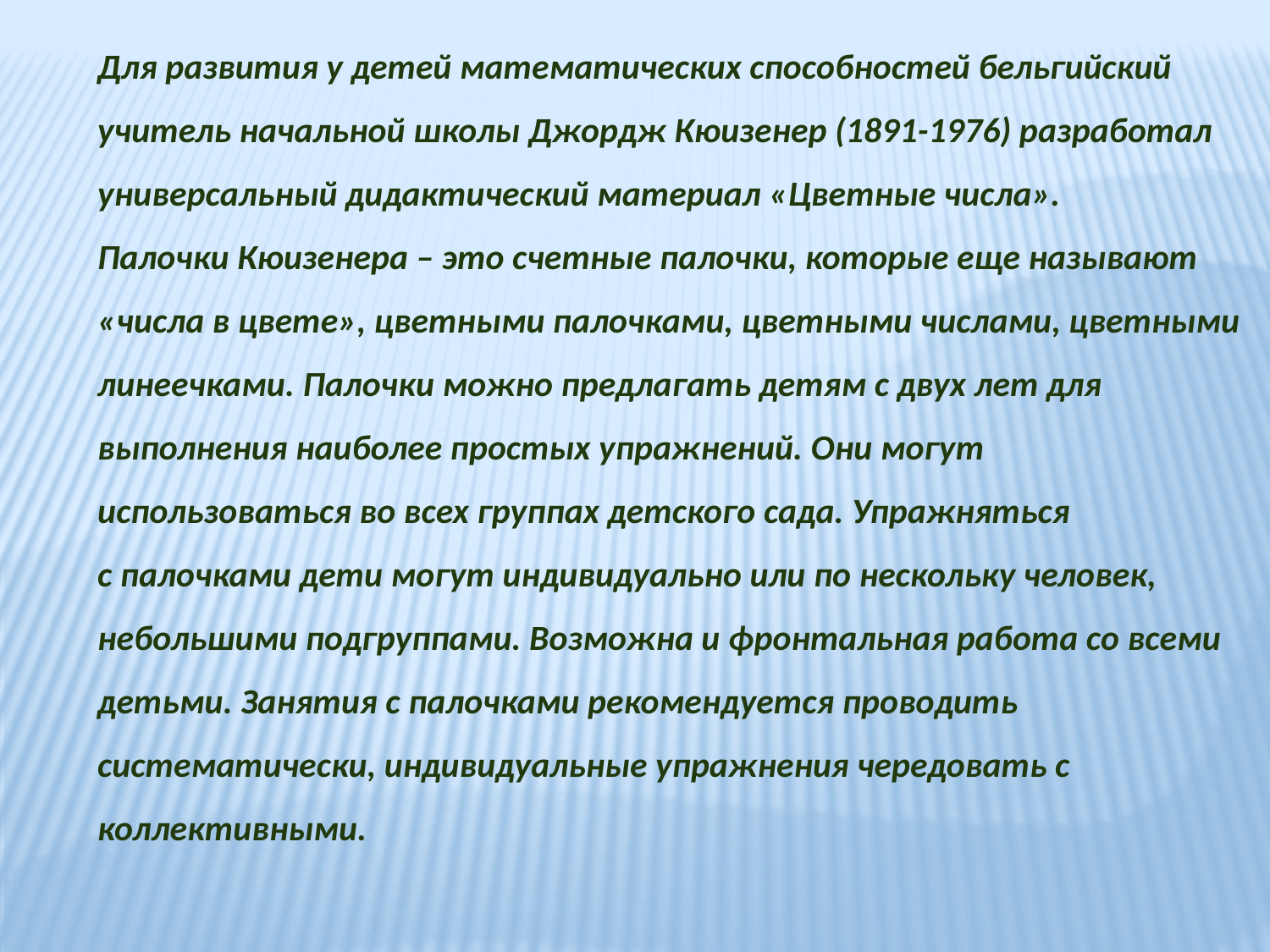

Для развития у детей математических способностей бельгийский учитель начальной школы Джордж Кюизенер (1891-1976) разработал универсальный дидактический материал «Цветные числа».
Палочки Кюизенера – это счетные палочки, которые еще называют «числа в цвете», цветными палочками, цветными числами, цветными линеечками. Палочки можно предлагать детям с двух лет для выполнения наиболее простых упражнений. Они могут использоваться во всех группах детского сада. Упражняться с палочками дети могут индивидуально или по нескольку человек, небольшими подгруппами. Возможна и фронтальная работа со всеми детьми. Занятия с палочками рекомендуется проводить систематически, индивидуальные упражнения чередовать с коллективными.